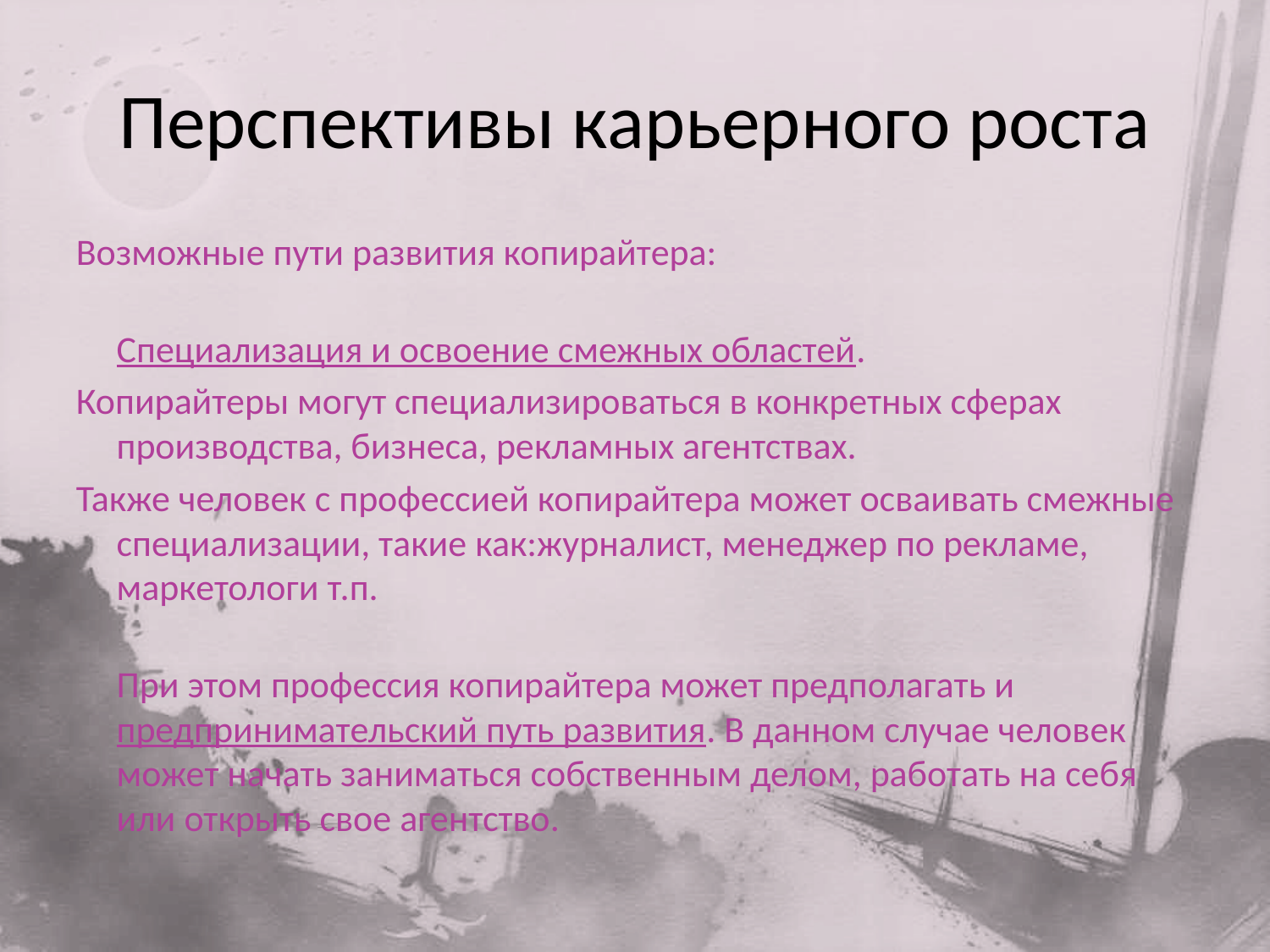

# Перспективы карьерного роста
Возможные пути развития копирайтера:
Специализация и освоение смежных областей.
Копирайтеры могут специализироваться в конкретных сферах производства, бизнеса, рекламных агентствах.
Также человек с профессией копирайтера может осваивать смежные специализации, такие как:журналист, менеджер по рекламе, маркетологи т.п.
При этом профессия копирайтера может предполагать и предпринимательский путь развития. В данном случае человек может начать заниматься собственным делом, работать на себя или открыть свое агентство.